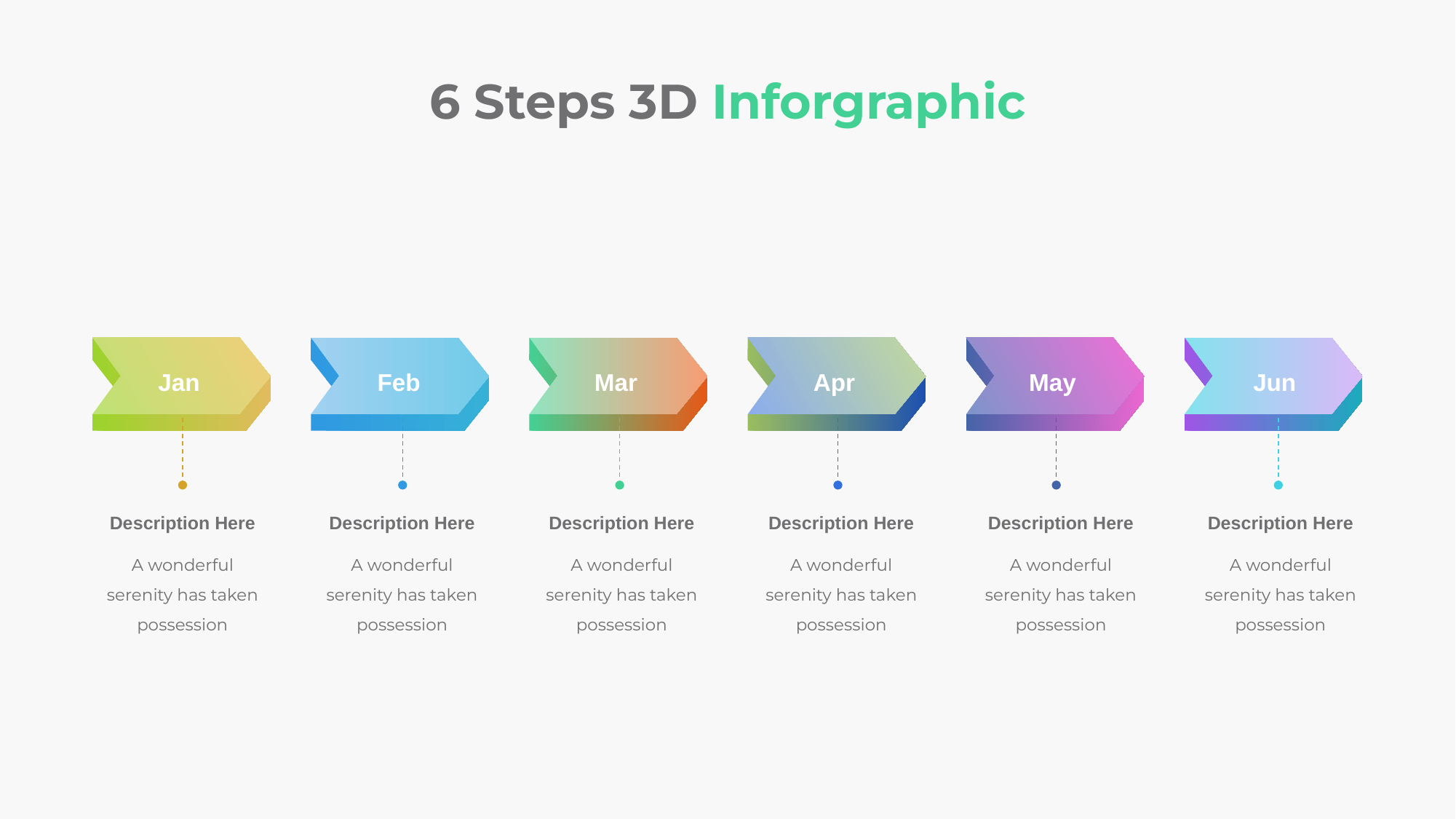

6 Steps 3D Inforgraphic

Jan
Feb
Mar
Apr
May
Jun
Description Here
A wonderful serenity has taken possession
Description Here
A wonderful serenity has taken possession
Description Here
A wonderful serenity has taken possession
Description Here
A wonderful serenity has taken possession
Description Here
A wonderful serenity has taken possession
Description Here
A wonderful serenity has taken possession